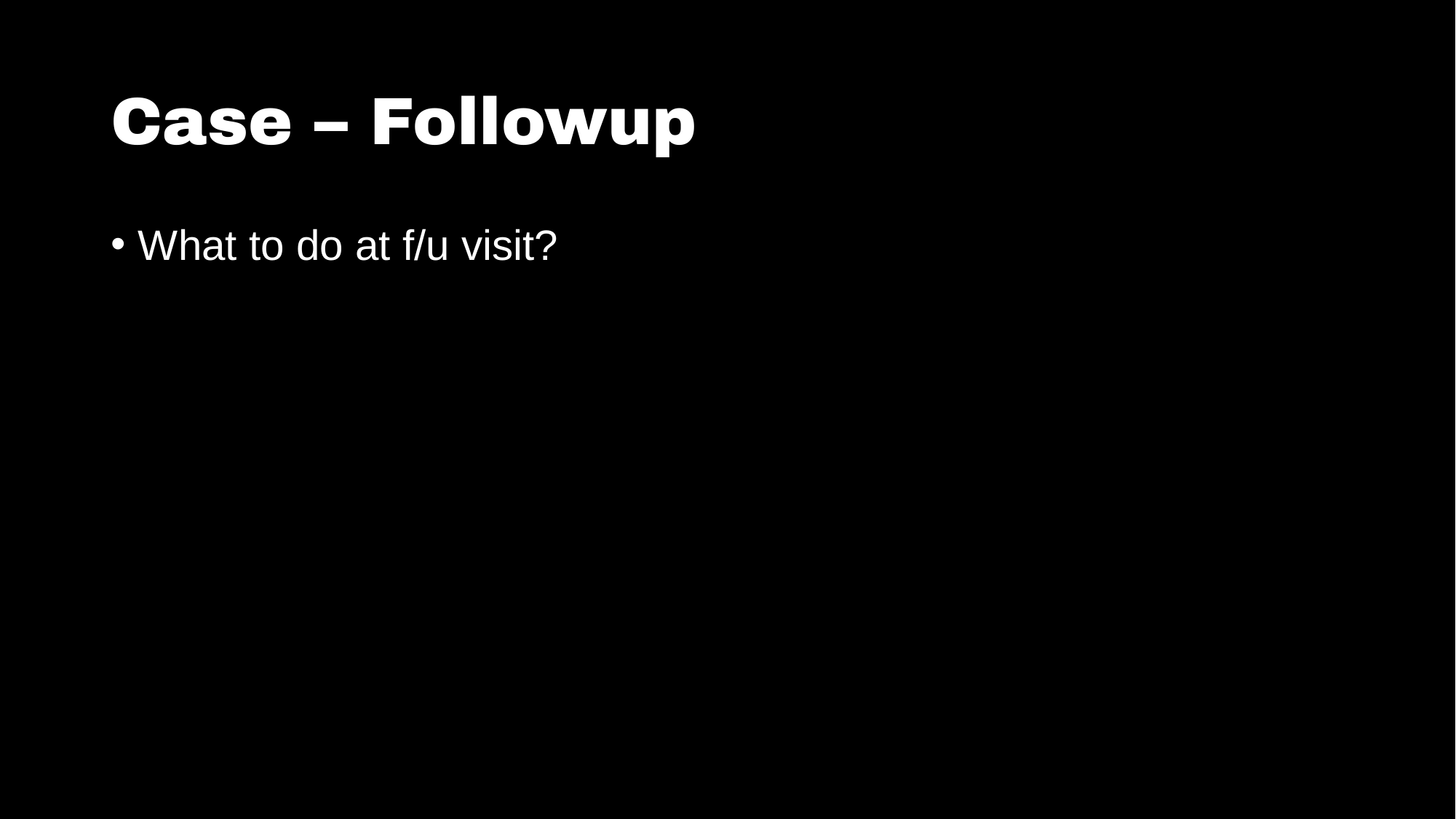

# Case – Followup
What to do at f/u visit?